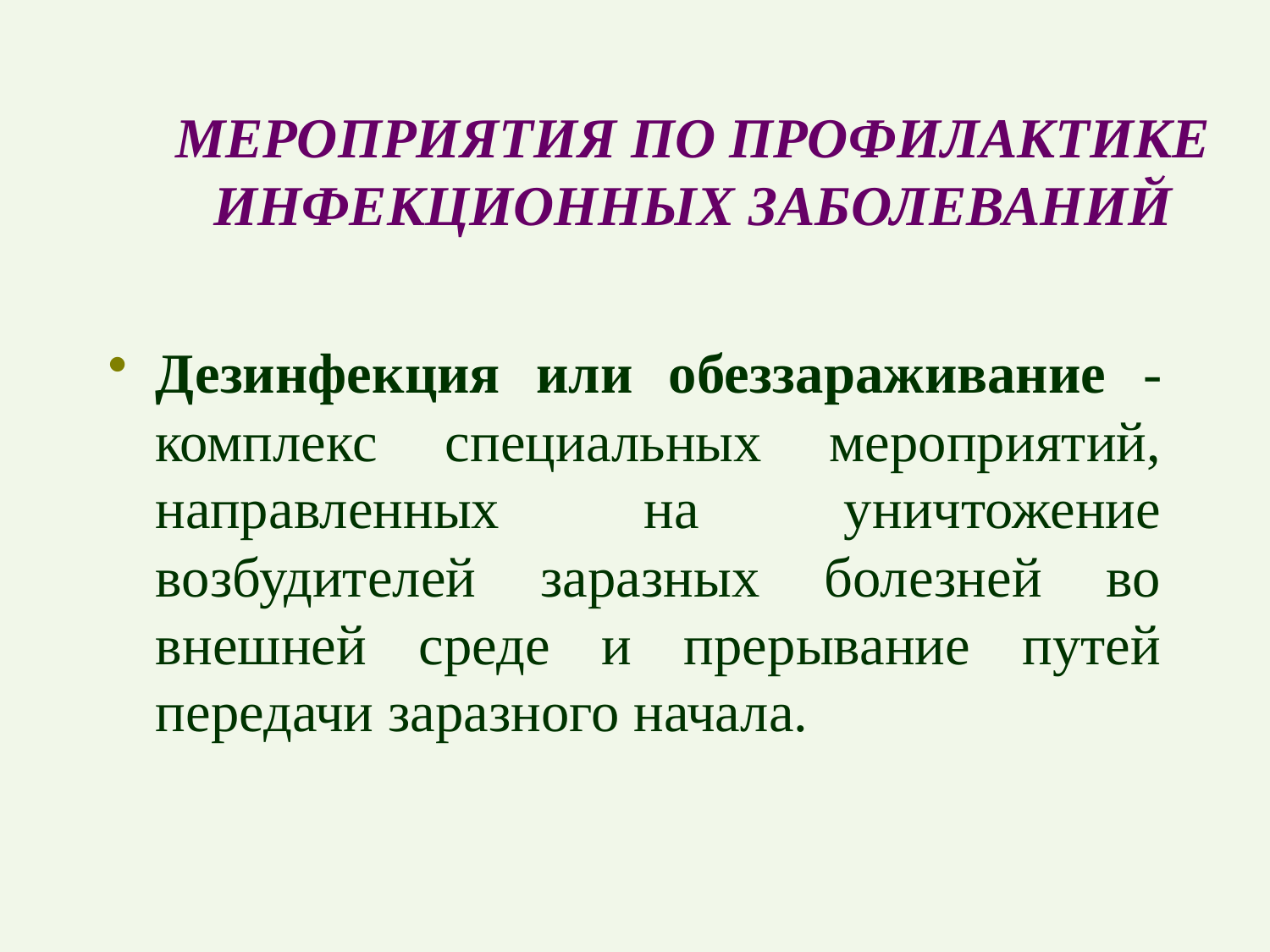

# МЕРОПРИЯТИЯ ПО ПРОФИЛАКТИКЕ ИНФЕКЦИОННЫХ ЗАБОЛЕВАНИЙ
Дезинфекция или обеззараживание - комплекс специальных мероприятий, направленных на уничтожение возбудителей заразных болезней во внешней среде и прерывание путей передачи заразного начала.